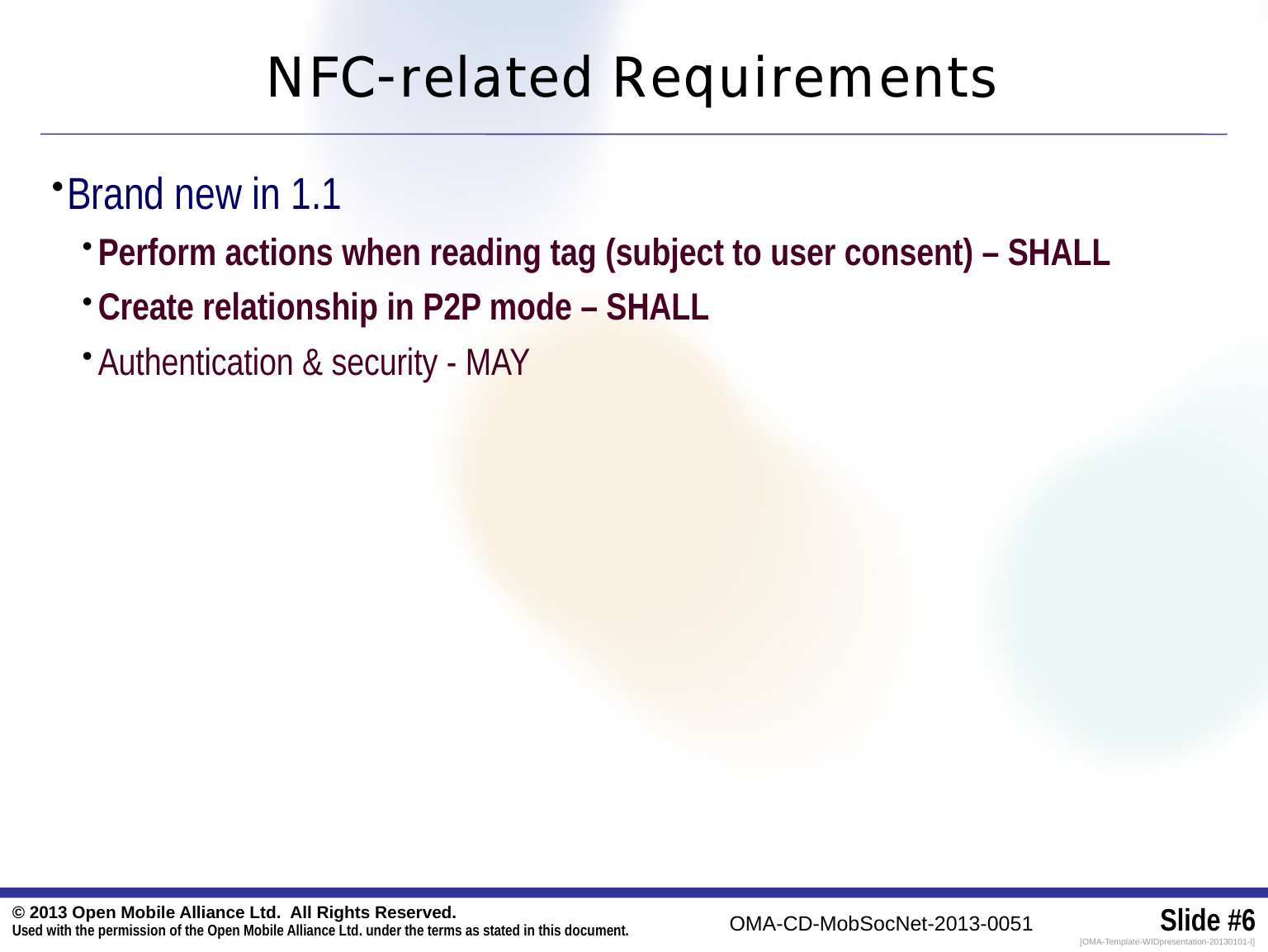

# NFC-related Requirements
Brand new in 1.1
Perform actions when reading tag (subject to user consent) – SHALL
Create relationship in P2P mode – SHALL
Authentication & security - MAY